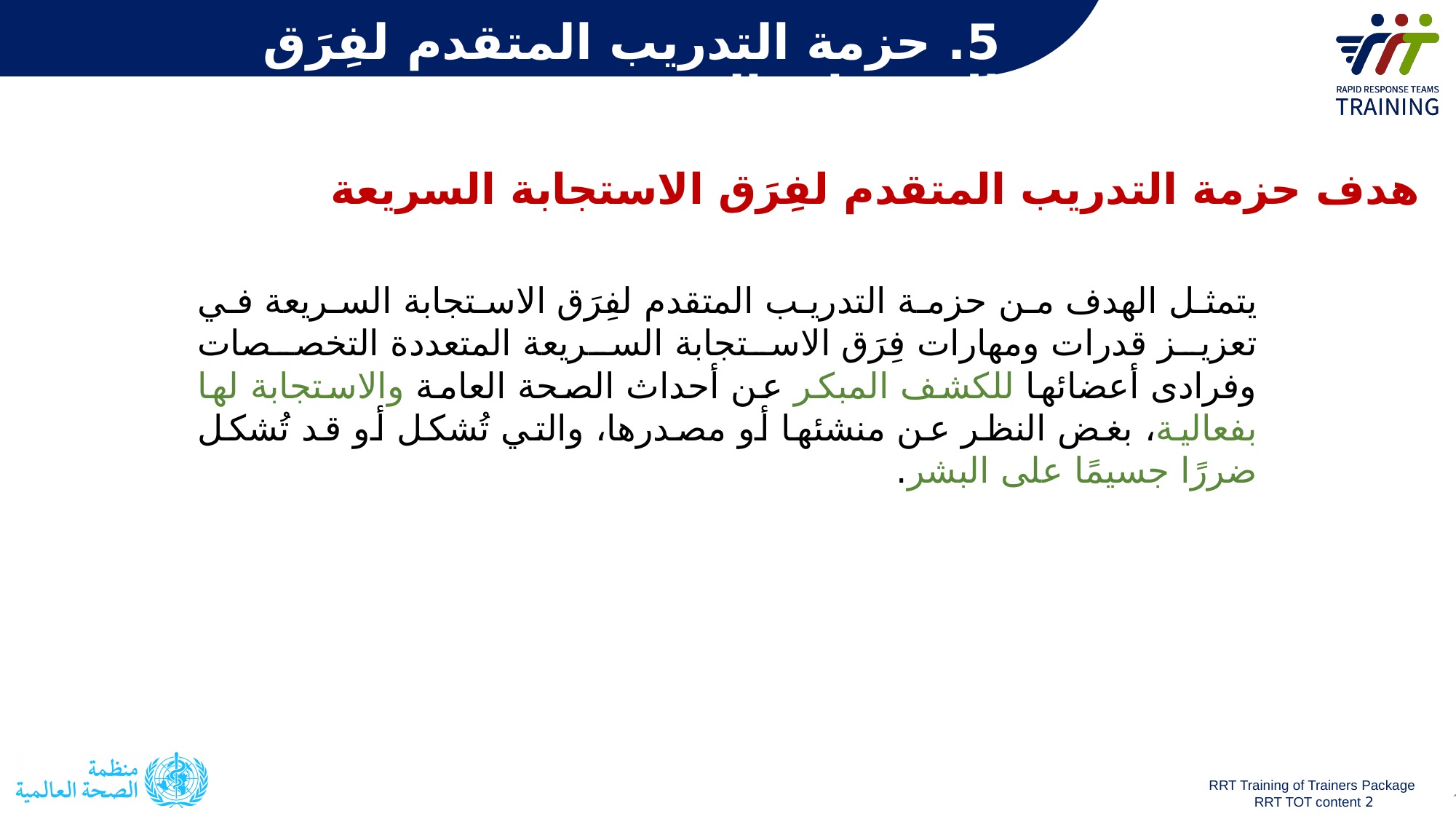

5. حزمة التدريب المتقدم لفِرَق الاستجابة السريعة
هدف حزمة التدريب المتقدم لفِرَق الاستجابة السريعة
يتمثل الهدف من حزمة التدريب المتقدم لفِرَق الاستجابة السريعة في تعزيز قدرات ومهارات فِرَق الاستجابة السريعة المتعددة التخصصات وفرادى أعضائها للكشف المبكر عن أحداث الصحة العامة والاستجابة لها بفعالية، بغض النظر عن منشئها أو مصدرها، والتي تُشكل أو قد تُشكل ضررًا جسيمًا على البشر.